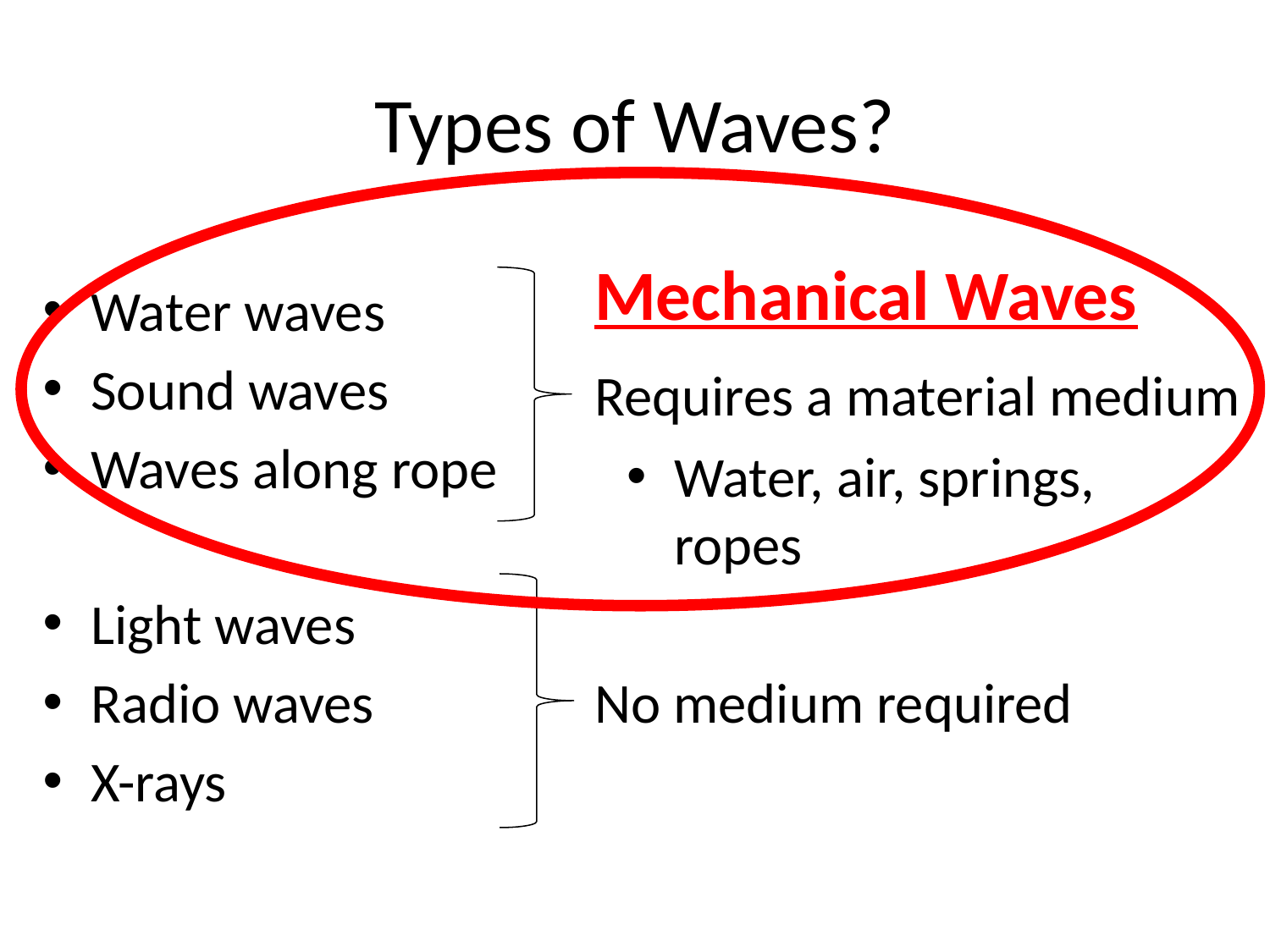

# Types of Waves?

Mechanical Waves

Water waves
Sound waves
Waves along rope
Requires a material medium
Water, air, springs, ropes

Light waves
Radio waves
X-rays
No medium required